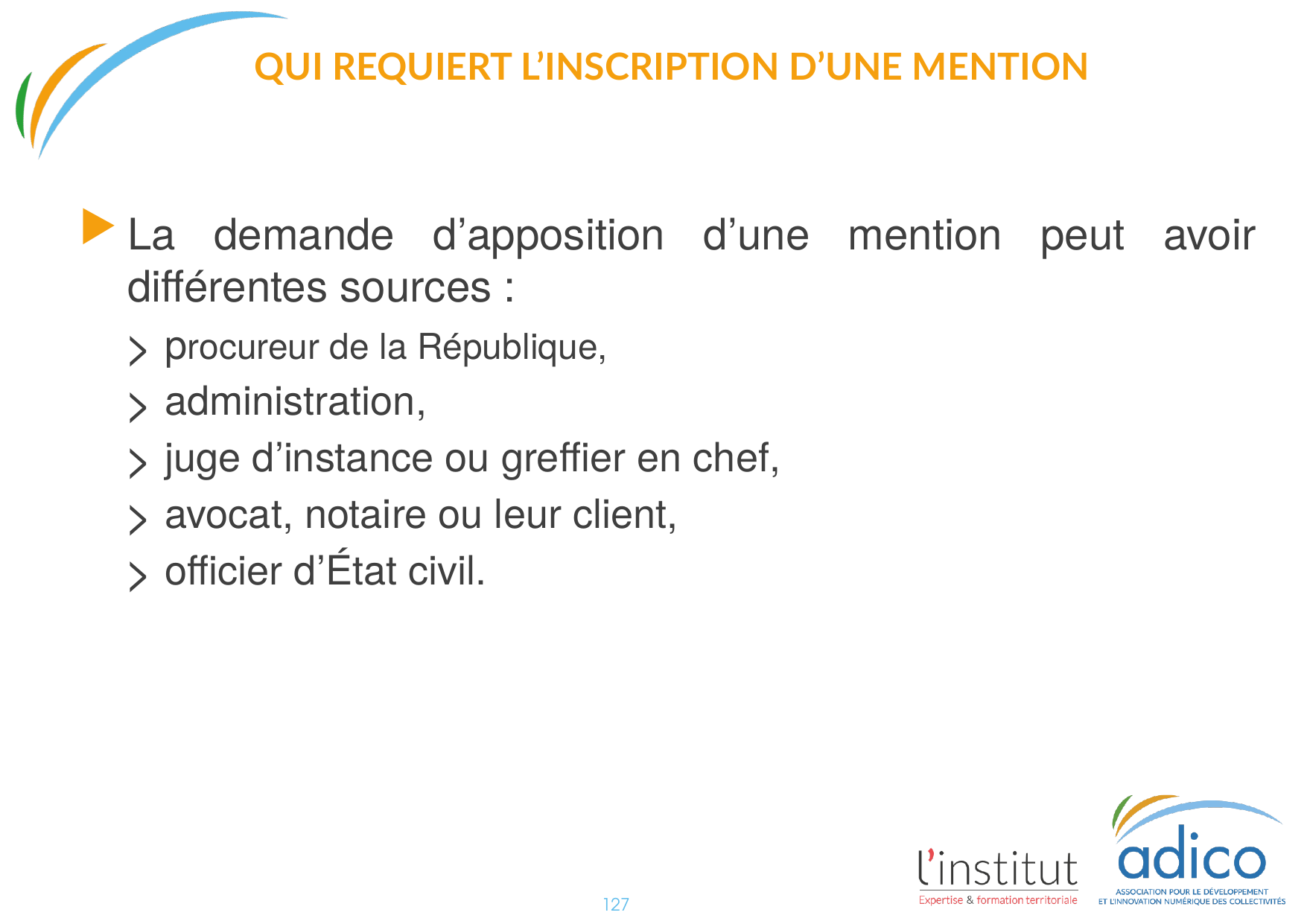

# QUI REQUIERT L’INSCRIPTION D’UNE MENTION

La demande d’apposition d’une mention peut avoir différentes sources :
procureur de la République,
administration,
juge d’instance ou greffier en chef,
avocat, notaire ou leur client,
officier d’État civil.